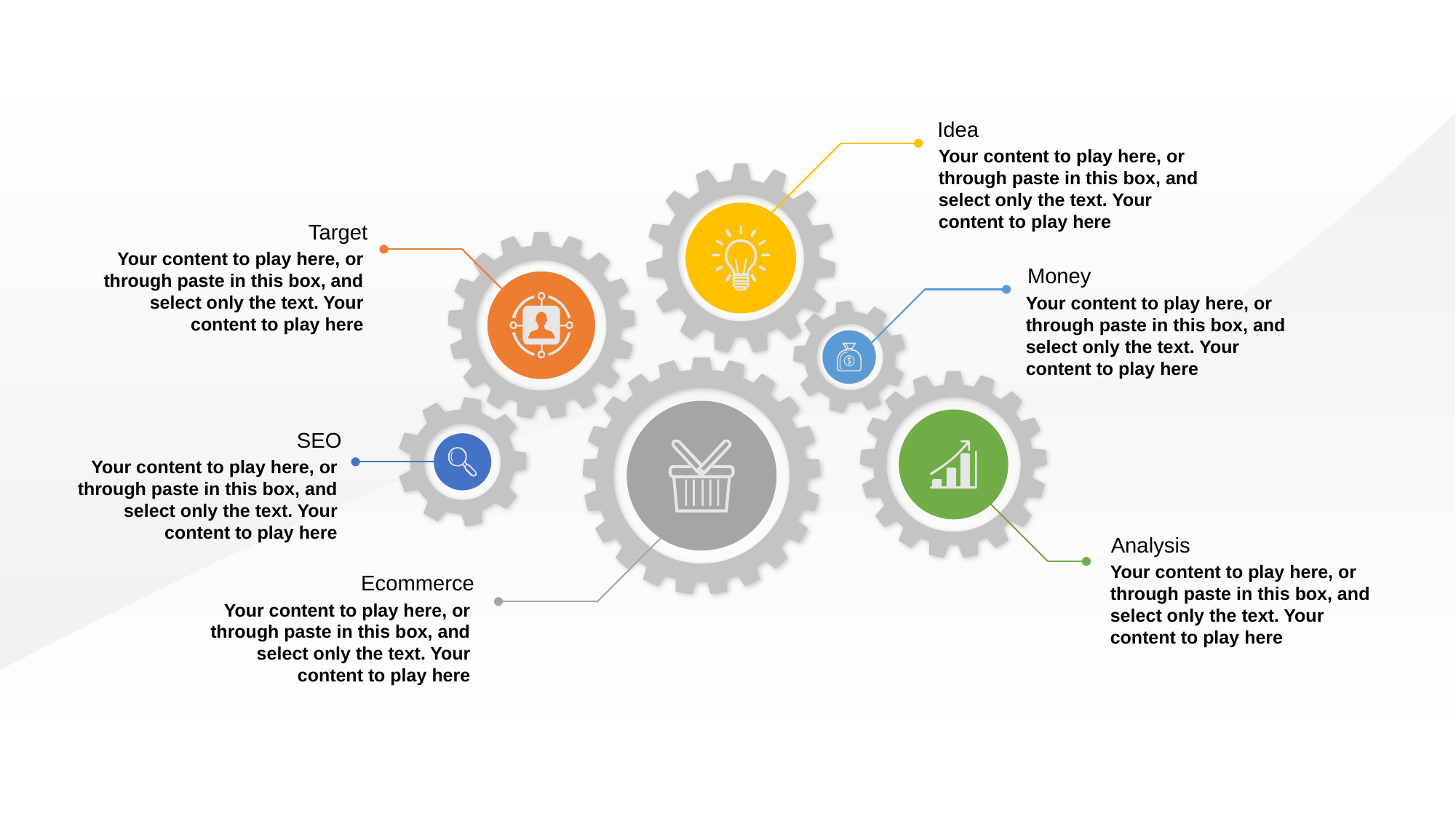

Idea
Your content to play here, or through paste in this box, and select only the text. Your content to play here

Target

Your content to play here, or through paste in this box, and select only the text. Your content to play here
Money

Your content to play here, or through paste in this box, and select only the text. Your content to play here

SEO

Your content to play here, or through paste in this box, and select only the text. Your content to play here
Analysis
Your content to play here, or through paste in this box, and select only the text. Your content to play here
Ecommerce
Your content to play here, or through paste in this box, and select only the text. Your content to play here